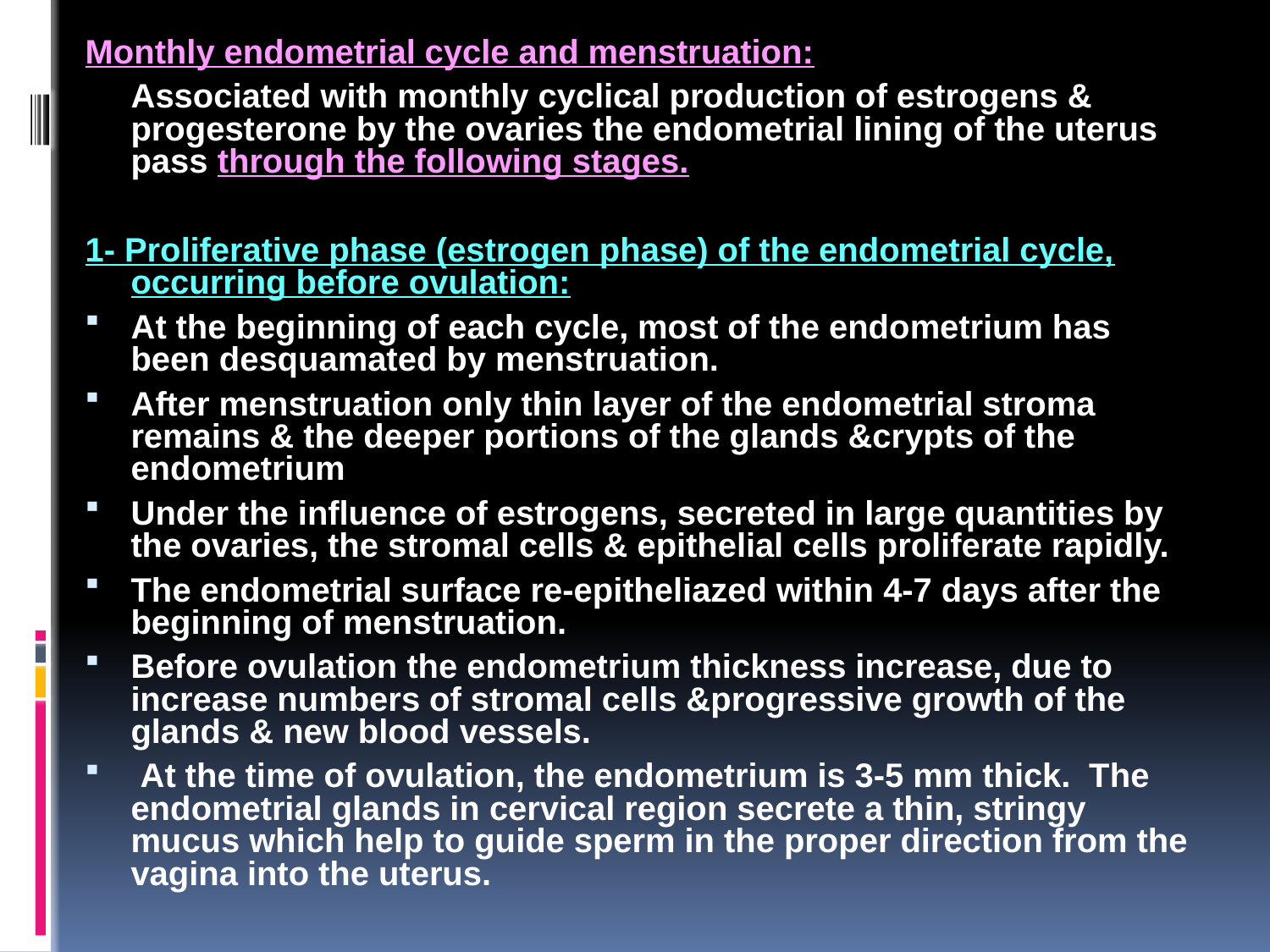

Monthly endometrial cycle and menstruation:
	Associated with monthly cyclical production of estrogens & progesterone by the ovaries the endometrial lining of the uterus pass through the following stages.

1- Proliferative phase (estrogen phase) of the endometrial cycle, occurring before ovulation:
At the beginning of each cycle, most of the endometrium has been desquamated by menstruation.
After menstruation only thin layer of the endometrial stroma remains & the deeper portions of the glands &crypts of the endometrium
Under the influence of estrogens, secreted in large quantities by the ovaries, the stromal cells & epithelial cells proliferate rapidly.
The endometrial surface re-epitheliazed within 4-7 days after the beginning of menstruation.
Before ovulation the endometrium thickness increase, due to increase numbers of stromal cells &progressive growth of the glands & new blood vessels.
 At the time of ovulation, the endometrium is 3-5 mm thick.  The endometrial glands in cervical region secrete a thin, stringy mucus which help to guide sperm in the proper direction from the vagina into the uterus.